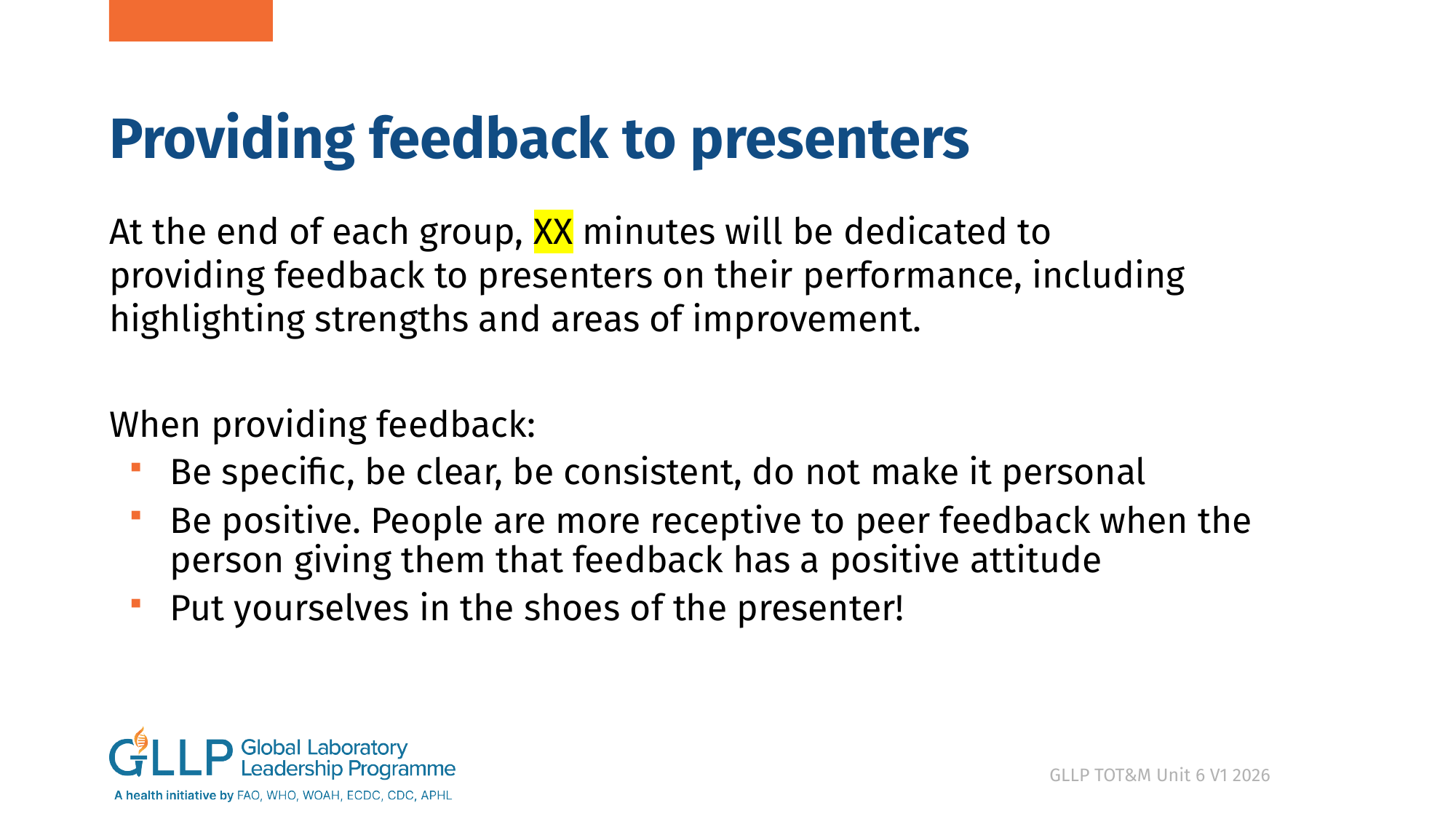

# Providing feedback to presenters
At the end of each group, XX minutes will be dedicated to providing feedback to presenters on their performance, including highlighting strengths and areas of improvement.

When providing feedback:
Be specific, be clear, be consistent, do not make it personal
Be positive. People are more receptive to peer feedback when the person giving them that feedback has a positive attitude
Put yourselves in the shoes of the presenter!
GLLP TOT&M Unit 6 V1 2026
14